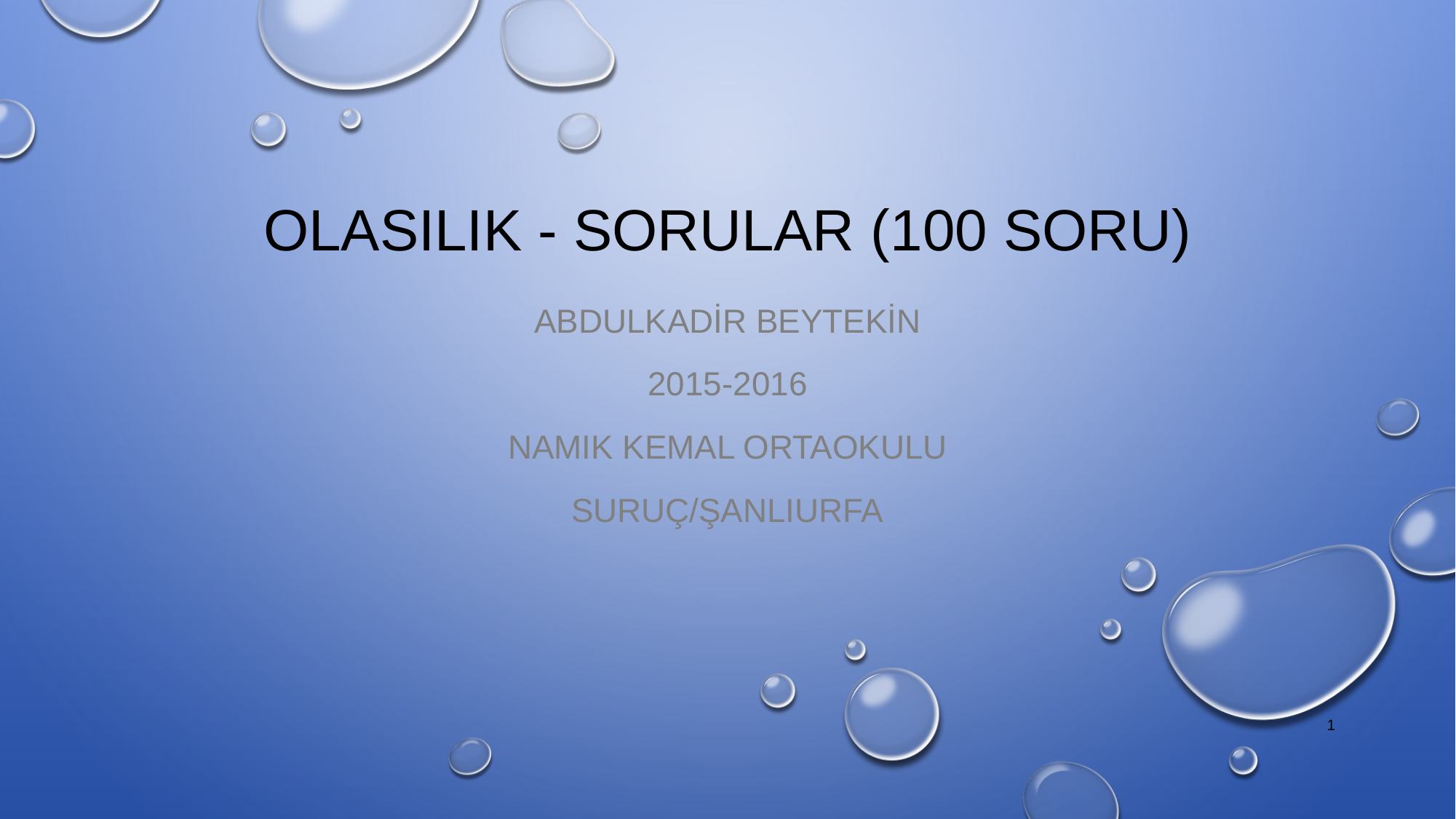

# OLASILIK - SORULAR (100 SORU)
Abdulkadir Beytekin
2015-2016
Namık kemal ortaokulu
Suruç/şanlıurfa
1